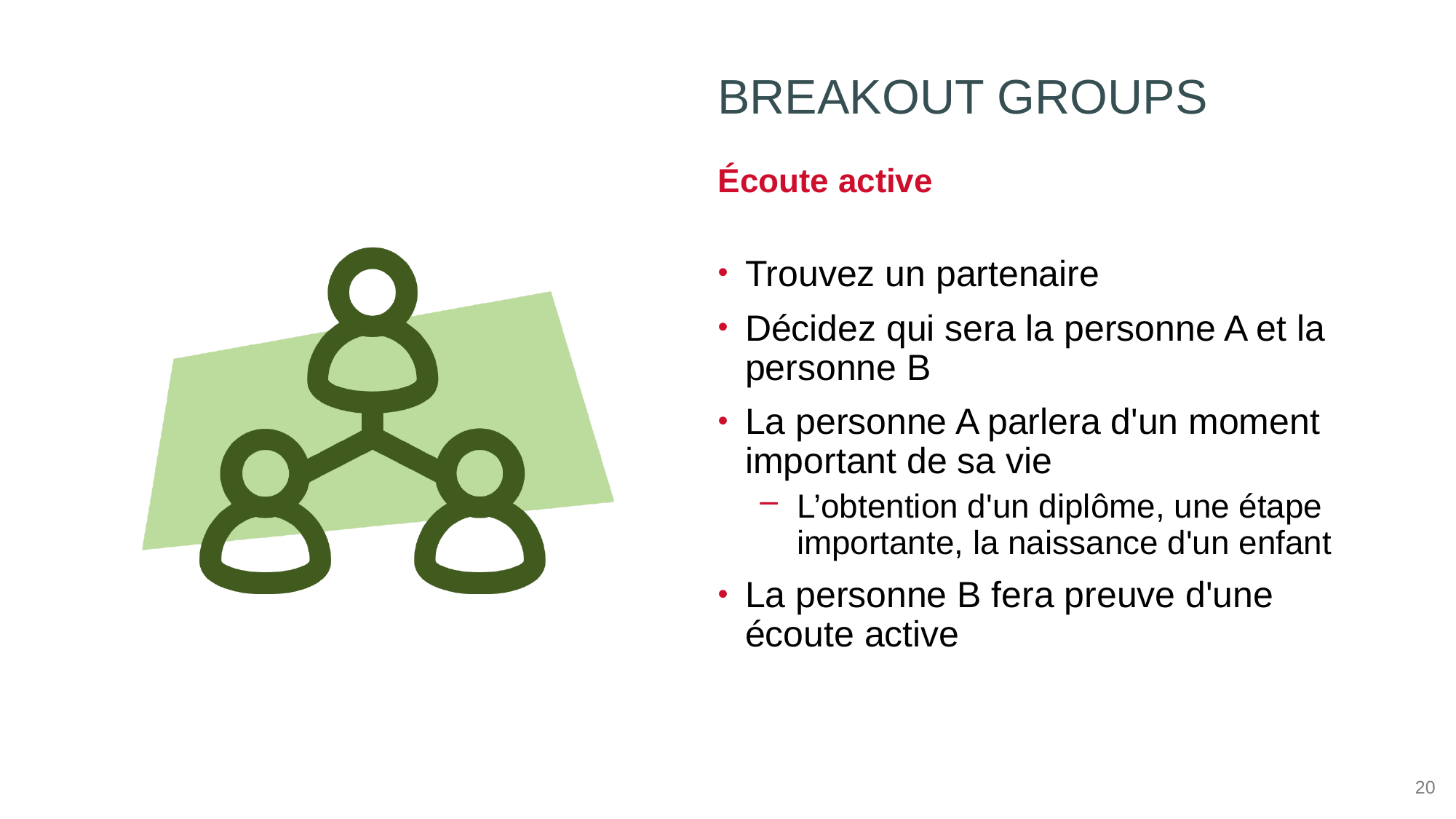

Écoute active
Trouvez un partenaire
Décidez qui sera la personne A et la personne B
La personne A parlera d'un moment important de sa vie
L’obtention d'un diplôme, une étape importante, la naissance d'un enfant
La personne B fera preuve d'une écoute active
20